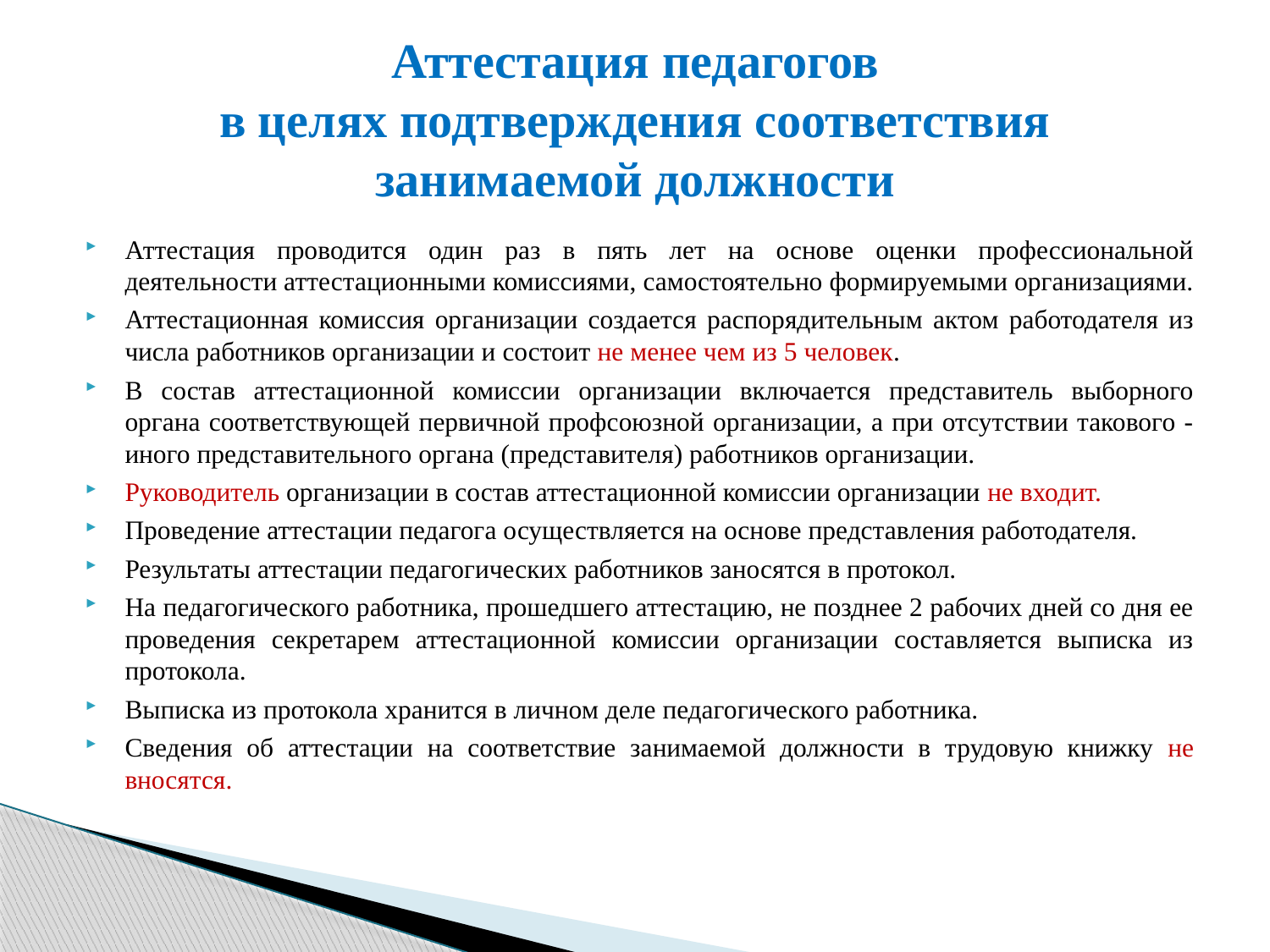

# Аттестация педагогов в целях подтверждения соответствия занимаемой должности
Аттестация проводится один раз в пять лет на основе оценки профессиональной деятельности аттестационными комиссиями, самостоятельно формируемыми организациями.
Аттестационная комиссия организации создается распорядительным актом работодателя из числа работников организации и состоит не менее чем из 5 человек.
В состав аттестационной комиссии организации включается представитель выборного органа соответствующей первичной профсоюзной организации, а при отсутствии такового - иного представительного органа (представителя) работников организации.
Руководитель организации в состав аттестационной комиссии организации не входит.
Проведение аттестации педагога осуществляется на основе представления работодателя.
Результаты аттестации педагогических работников заносятся в протокол.
На педагогического работника, прошедшего аттестацию, не позднее 2 рабочих дней со дня ее проведения секретарем аттестационной комиссии организации составляется выписка из протокола.
Выписка из протокола хранится в личном деле педагогического работника.
Сведения об аттестации на соответствие занимаемой должности в трудовую книжку не вносятся.